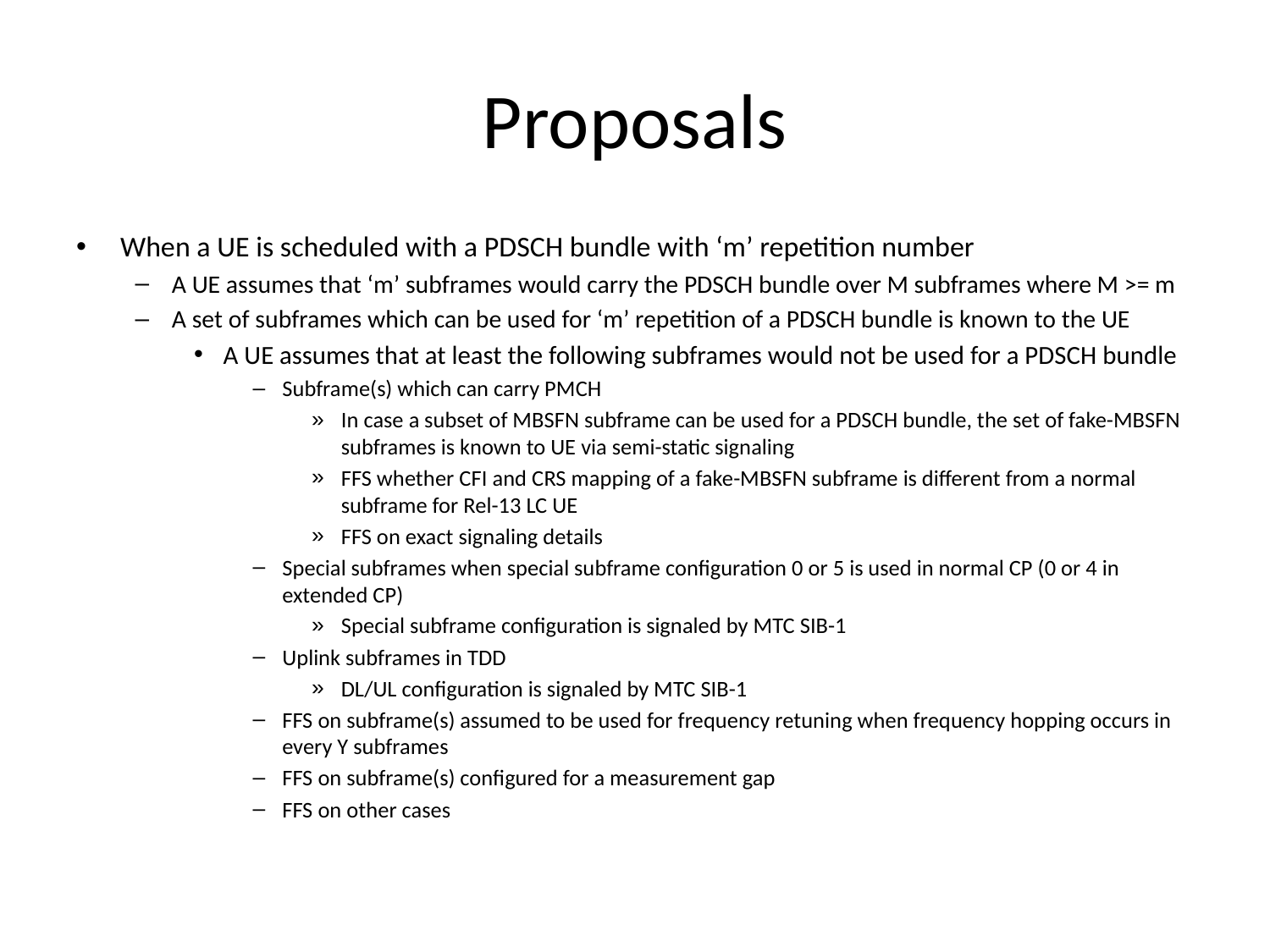

# Proposals
When a UE is scheduled with a PDSCH bundle with ‘m’ repetition number
A UE assumes that ‘m’ subframes would carry the PDSCH bundle over M subframes where M >= m
A set of subframes which can be used for ‘m’ repetition of a PDSCH bundle is known to the UE
A UE assumes that at least the following subframes would not be used for a PDSCH bundle
Subframe(s) which can carry PMCH
In case a subset of MBSFN subframe can be used for a PDSCH bundle, the set of fake-MBSFN subframes is known to UE via semi-static signaling
FFS whether CFI and CRS mapping of a fake-MBSFN subframe is different from a normal subframe for Rel-13 LC UE
FFS on exact signaling details
Special subframes when special subframe configuration 0 or 5 is used in normal CP (0 or 4 in extended CP)
Special subframe configuration is signaled by MTC SIB-1
Uplink subframes in TDD
DL/UL configuration is signaled by MTC SIB-1
FFS on subframe(s) assumed to be used for frequency retuning when frequency hopping occurs in every Y subframes
FFS on subframe(s) configured for a measurement gap
FFS on other cases